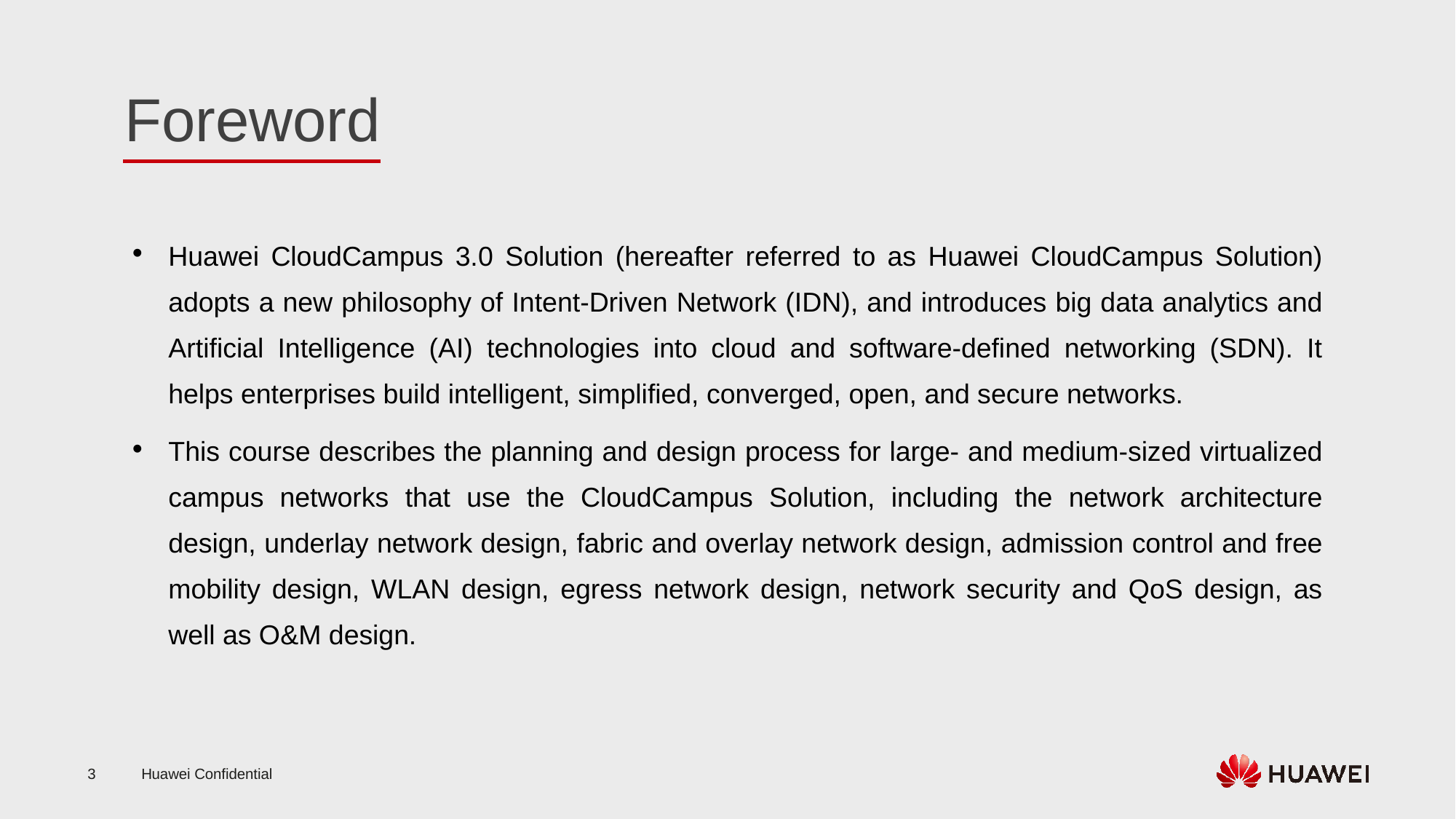

Huawei CloudCampus 3.0 Solution (hereafter referred to as Huawei CloudCampus Solution) adopts a new philosophy of Intent-Driven Network (IDN), and introduces big data analytics and Artificial Intelligence (AI) technologies into cloud and software-defined networking (SDN). It helps enterprises build intelligent, simplified, converged, open, and secure networks.
This course describes the planning and design process for large- and medium-sized virtualized campus networks that use the CloudCampus Solution, including the network architecture design, underlay network design, fabric and overlay network design, admission control and free mobility design, WLAN design, egress network design, network security and QoS design, as well as O&M design.